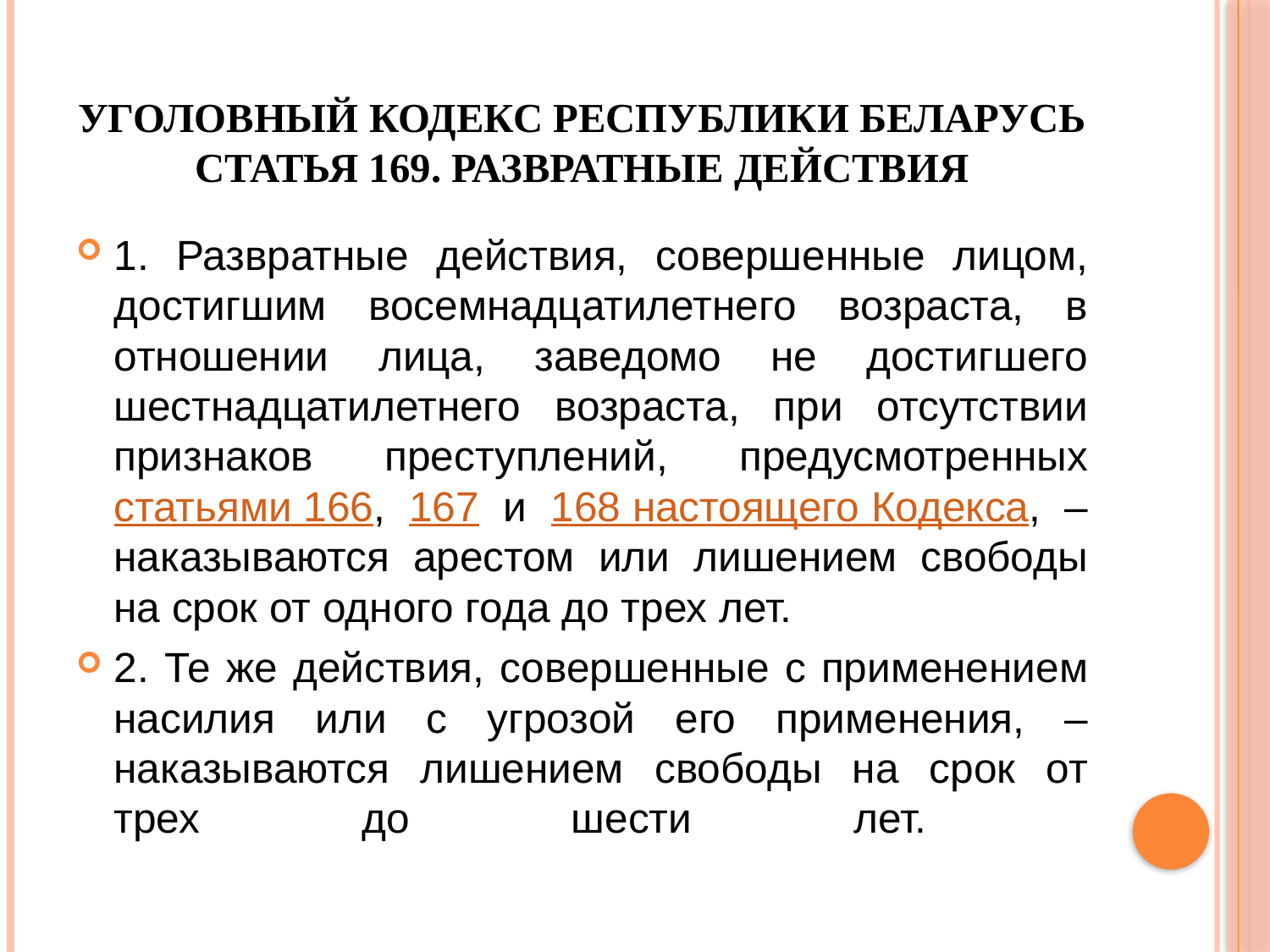

# Уголовный Кодекс Республики Беларусь Статья 169. Развратные действия
1. Развратные действия, совершенные лицом, достигшим восемнадцатилетнего возраста, в отношении лица, заведомо не достигшего шестнадцатилетнего возраста, при отсутствии признаков преступлений, предусмотренных статьями 166, 167 и 168 настоящего Кодекса, –наказываются арестом или лишением свободы на срок от одного года до трех лет.
2. Те же действия, совершенные с применением насилия или с угрозой его применения, – наказываются лишением свободы на срок от трех до шести лет.